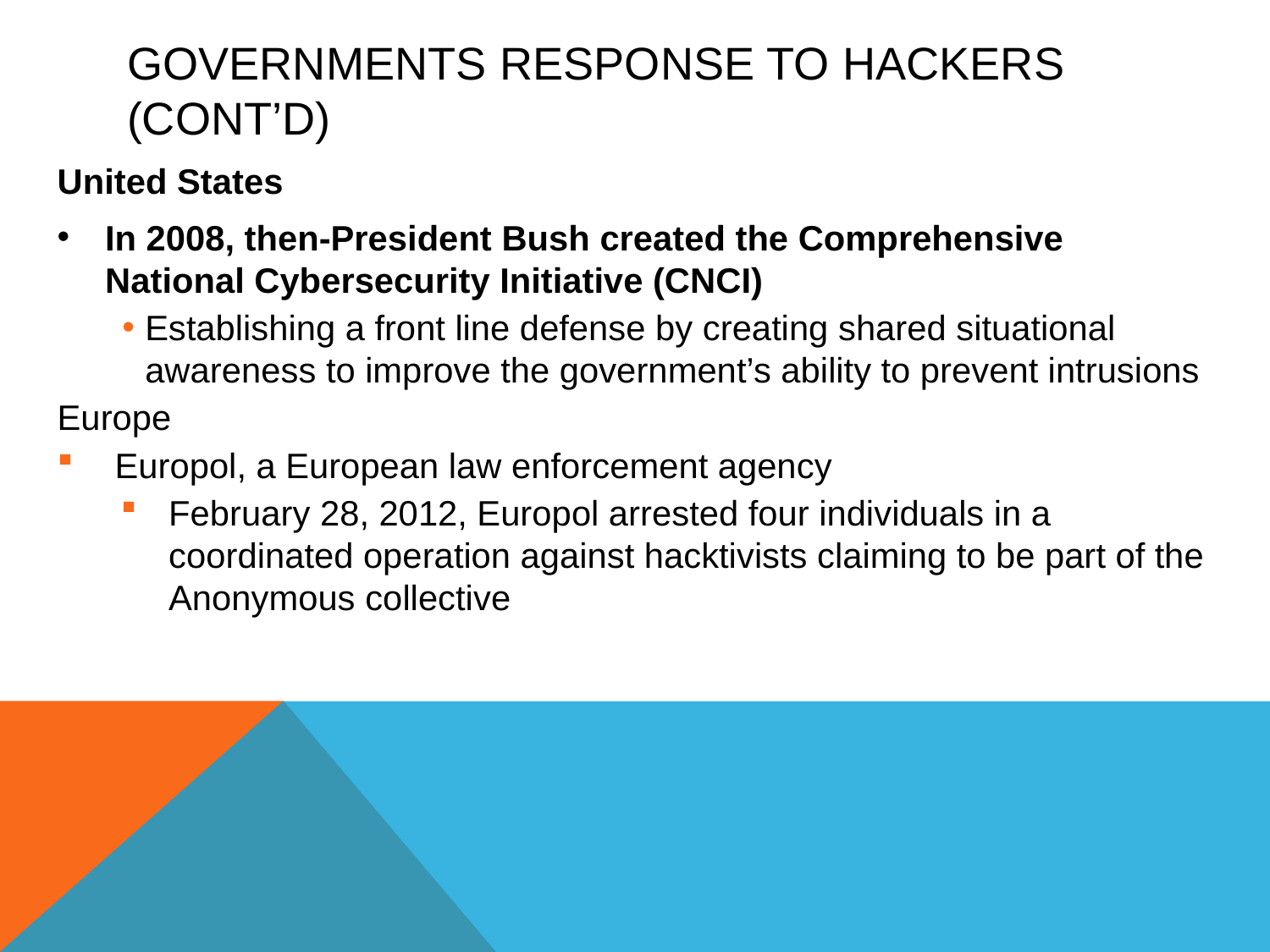

# Governments Response to hackers (cont’d)
United States
In 2008, then-President Bush created the Comprehensive National Cybersecurity Initiative (CNCI)
Establishing a front line defense by creating shared situational awareness to improve the government’s ability to prevent intrusions
Europe
 Europol, a European law enforcement agency
February 28, 2012, Europol arrested four individuals in a coordinated operation against hacktivists claiming to be part of the Anonymous collective